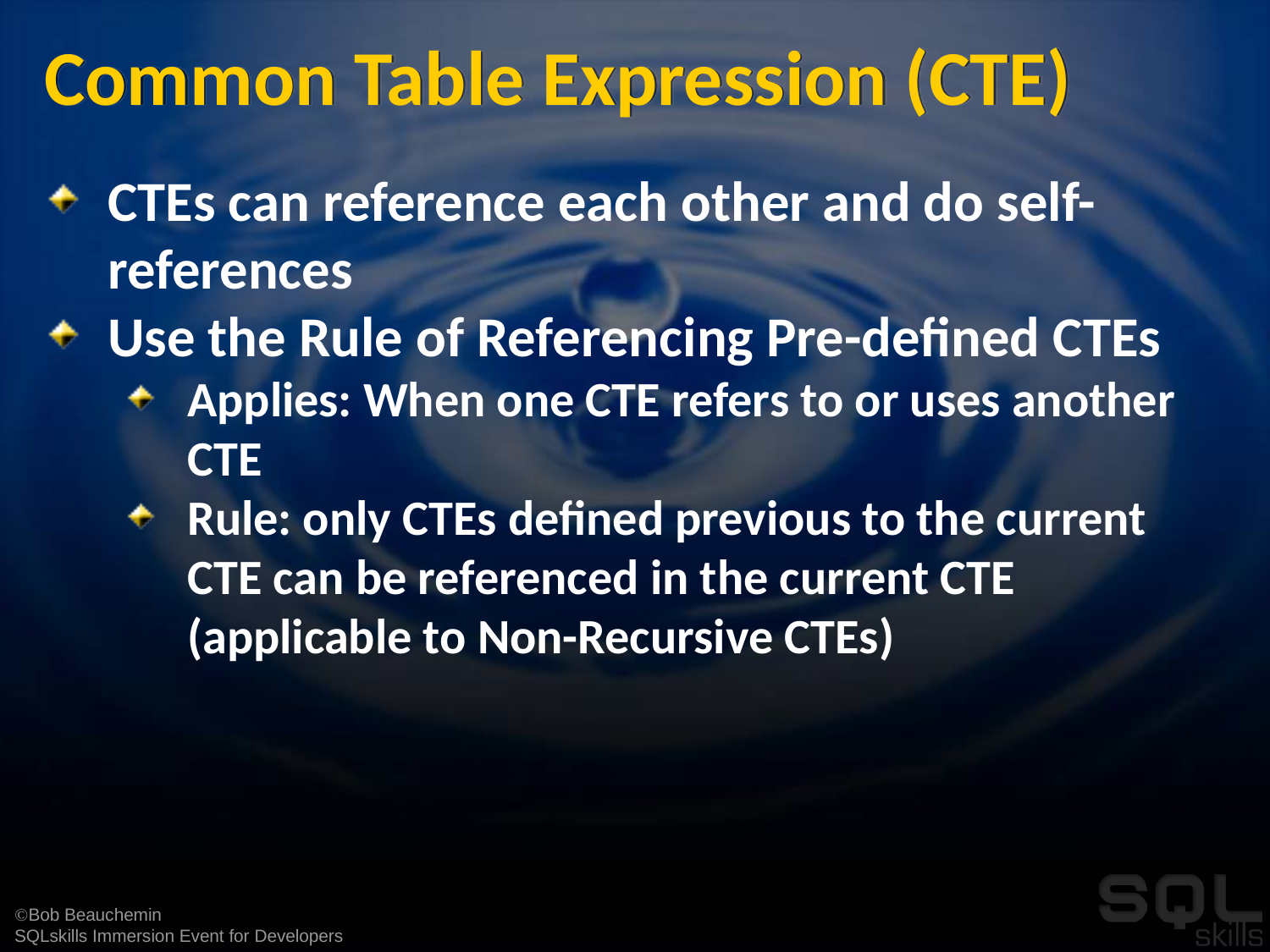

# Common Table Expression (CTE)
CTEs can reference each other and do self-references
Use the Rule of Referencing Pre-defined CTEs
Applies: When one CTE refers to or uses another CTE
Rule: only CTEs defined previous to the current CTE can be referenced in the current CTE (applicable to Non-Recursive CTEs)